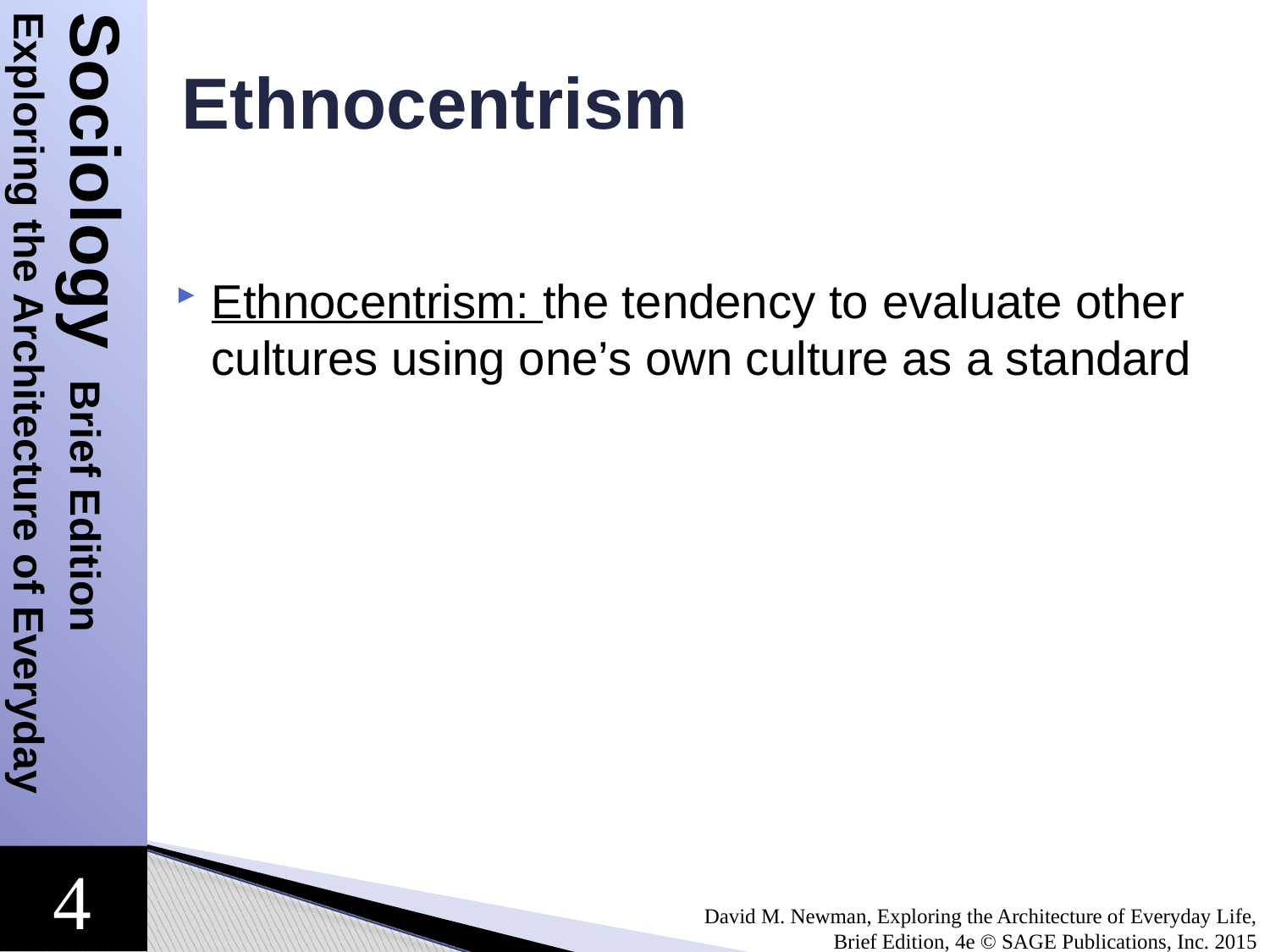

# Ethnocentrism
Ethnocentrism: the tendency to evaluate other cultures using one’s own culture as a standard

David M. Newman, Exploring the Architecture of Everyday Life, Brief Edition, 4e © SAGE Publications, Inc. 2015